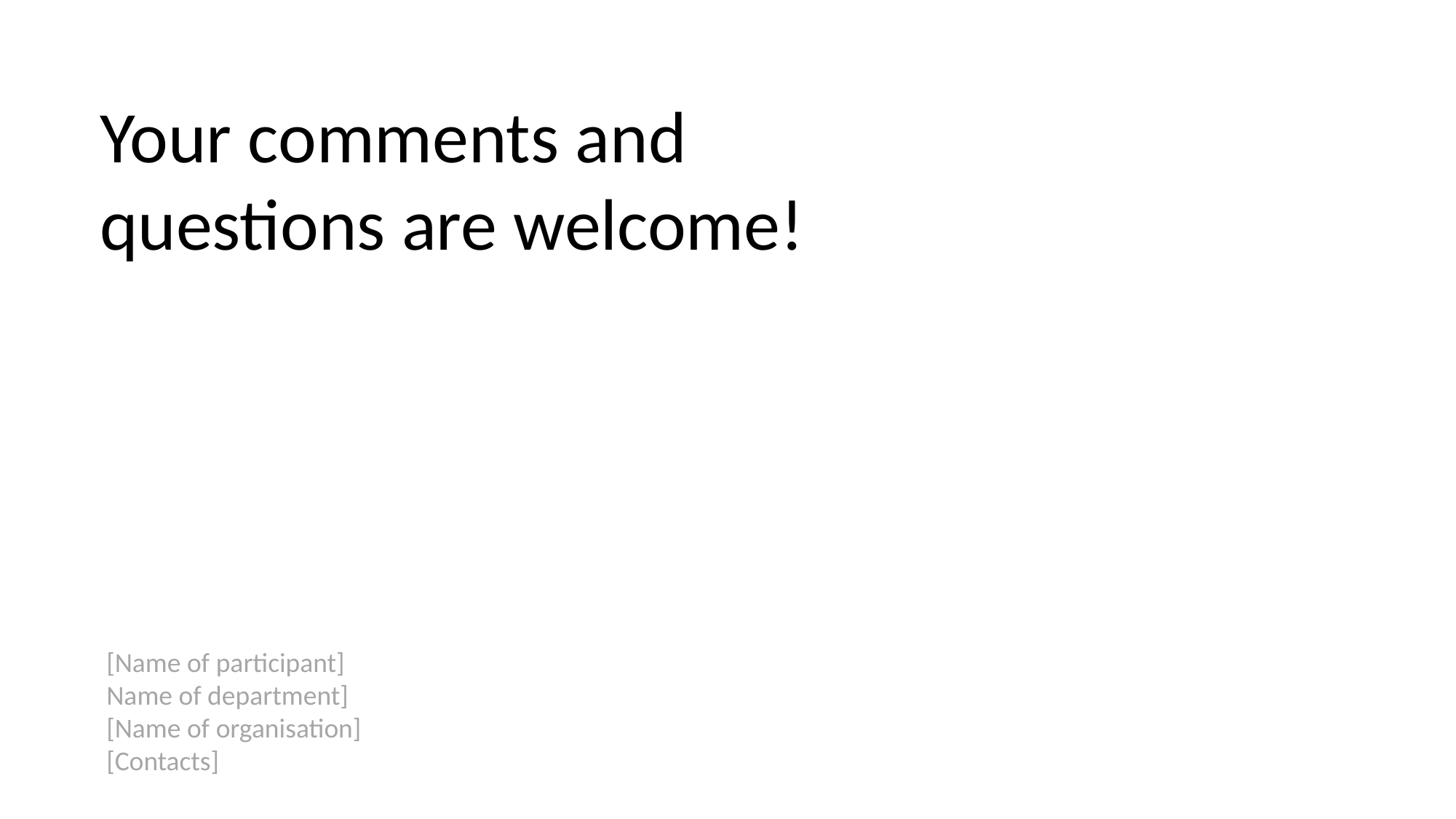

Your comments and
questions are welcome!
[Name of participant]
Name of department]
[Name of organisation]
[Contacts]